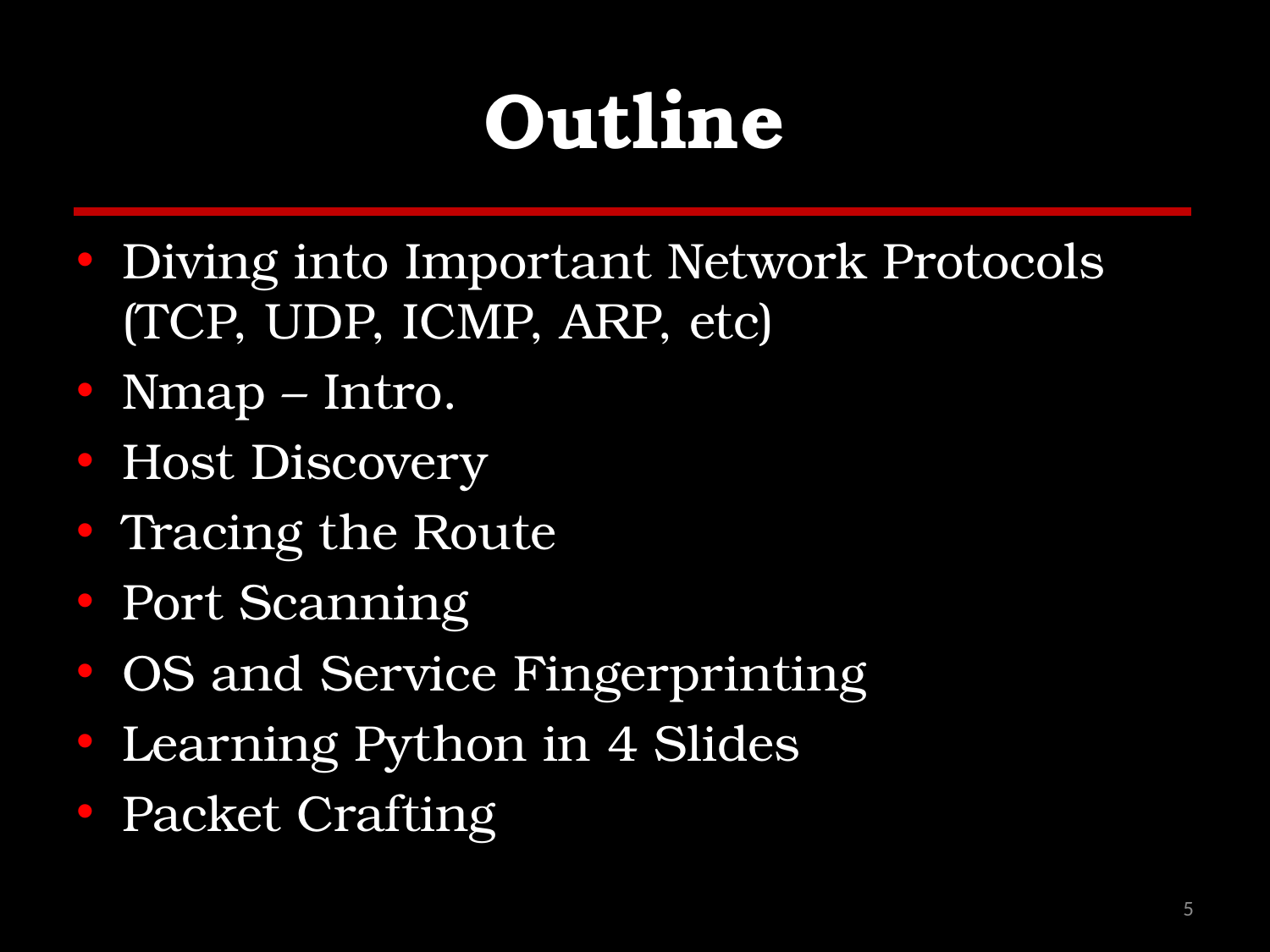

# Outline
Diving into Important Network Protocols (TCP, UDP, ICMP, ARP, etc)
Nmap – Intro.
Host Discovery
Tracing the Route
Port Scanning
OS and Service Fingerprinting
Learning Python in 4 Slides
Packet Crafting
5